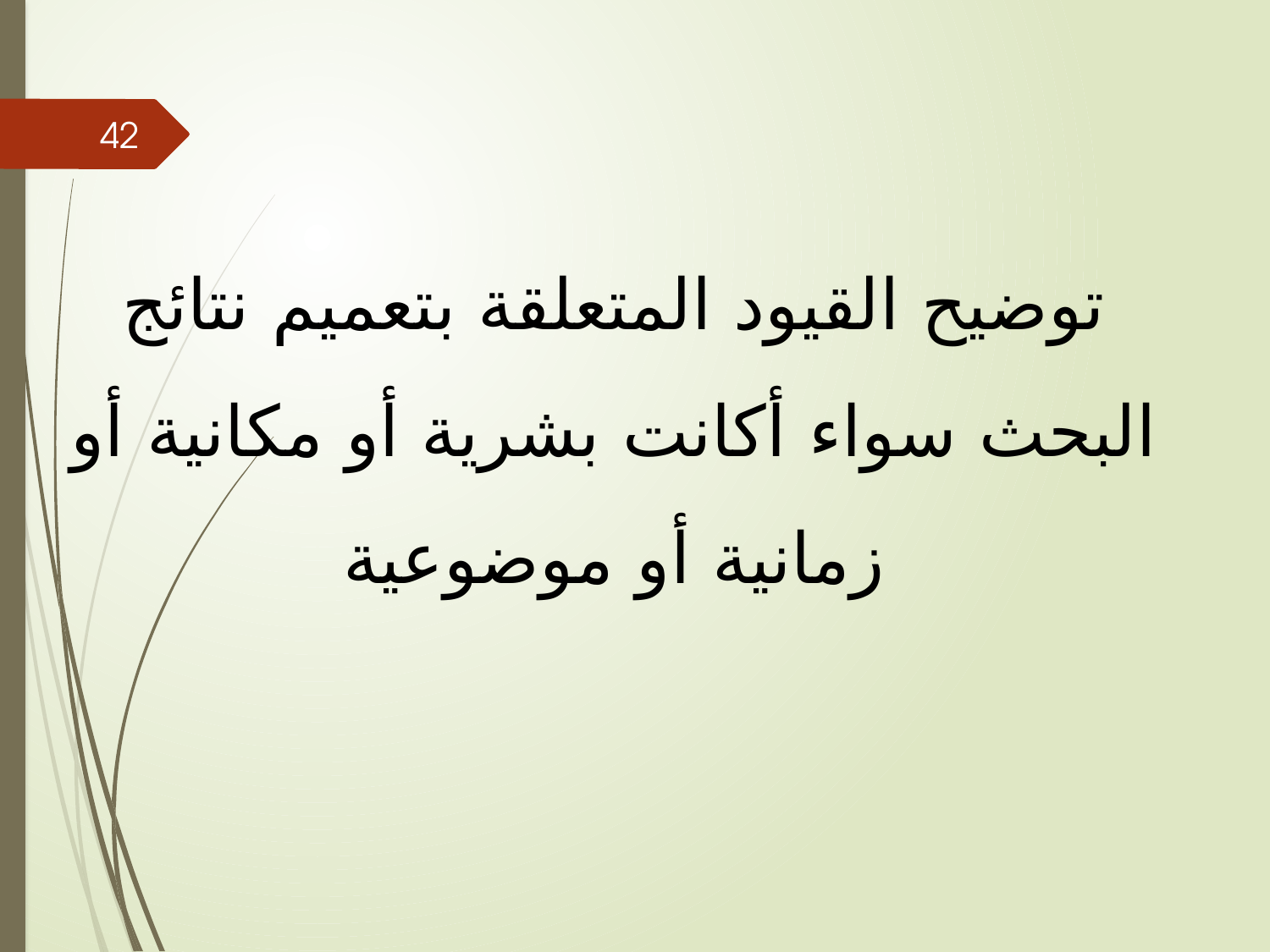

42
توضيح القيود المتعلقة بتعميم نتائج البحث سواء أكانت بشرية أو مكانية أو زمانية أو موضوعية